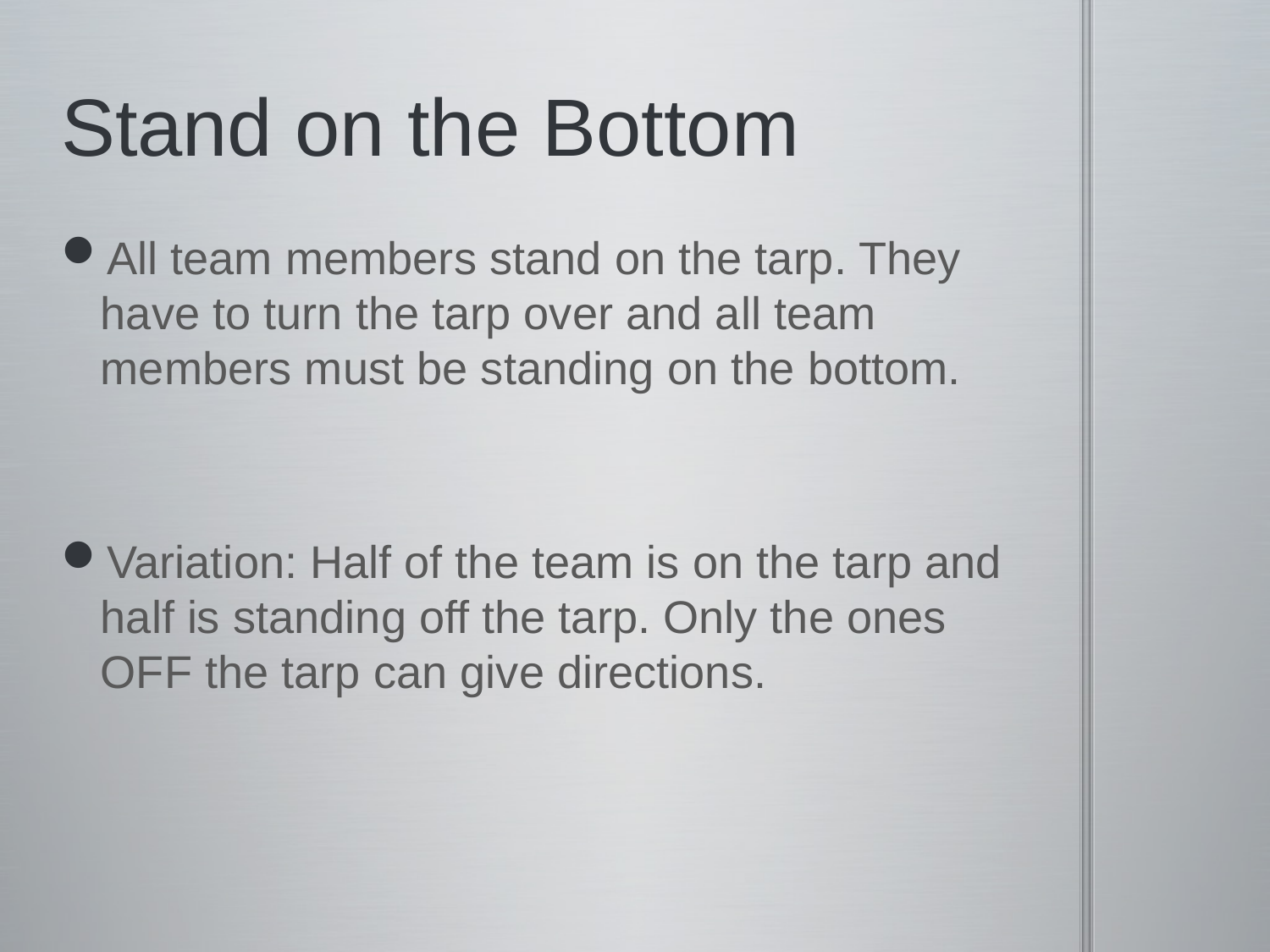

# Stand on the Bottom
All team members stand on the tarp. They have to turn the tarp over and all team members must be standing on the bottom.

Variation: Half of the team is on the tarp and half is standing off the tarp. Only the ones OFF the tarp can give directions.